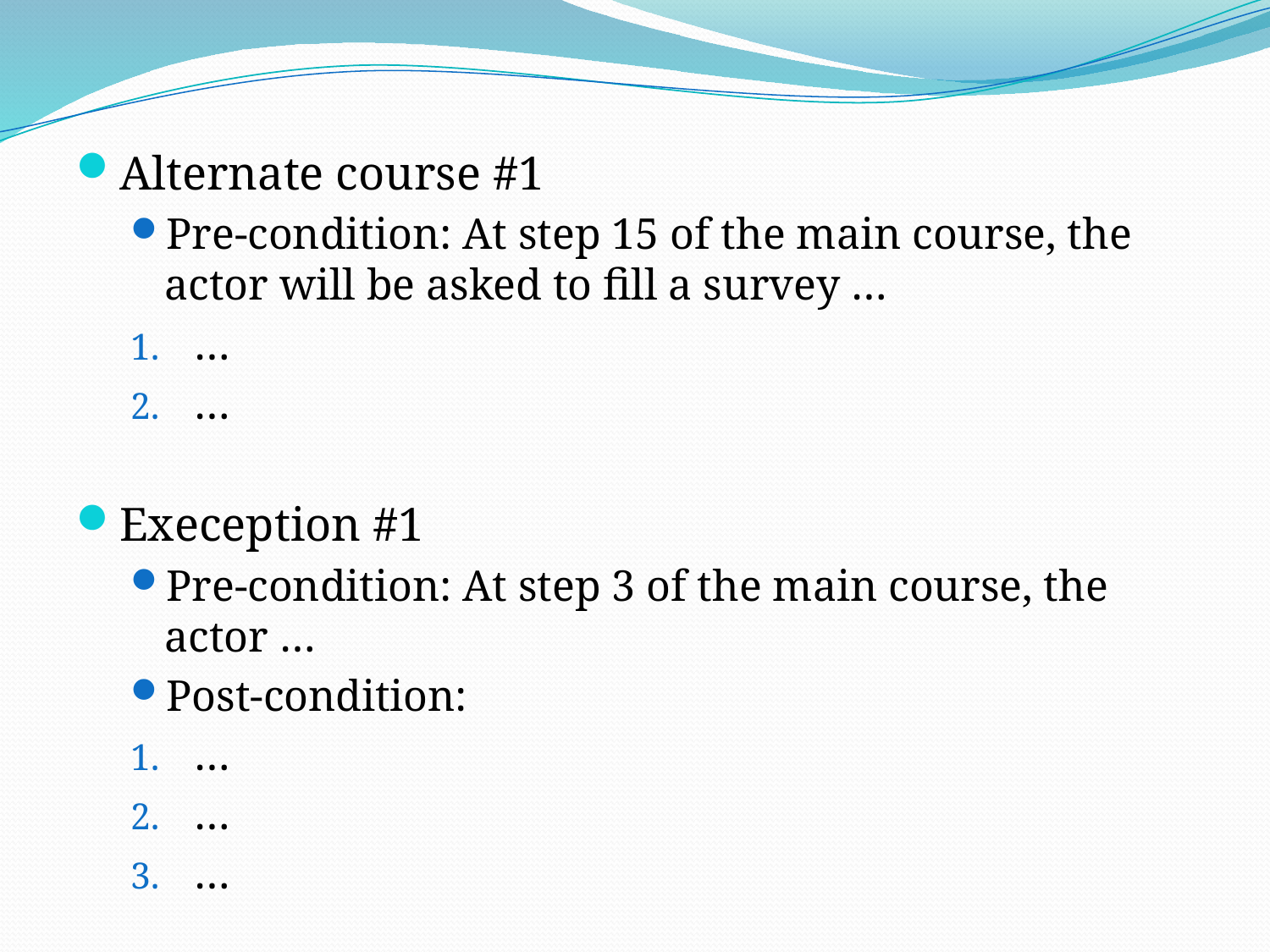

Alternate course #1
Pre-condition: At step 15 of the main course, the actor will be asked to fill a survey …
…
…

Exeception #1
Pre-condition: At step 3 of the main course, the actor …
Post-condition:
…
…
…